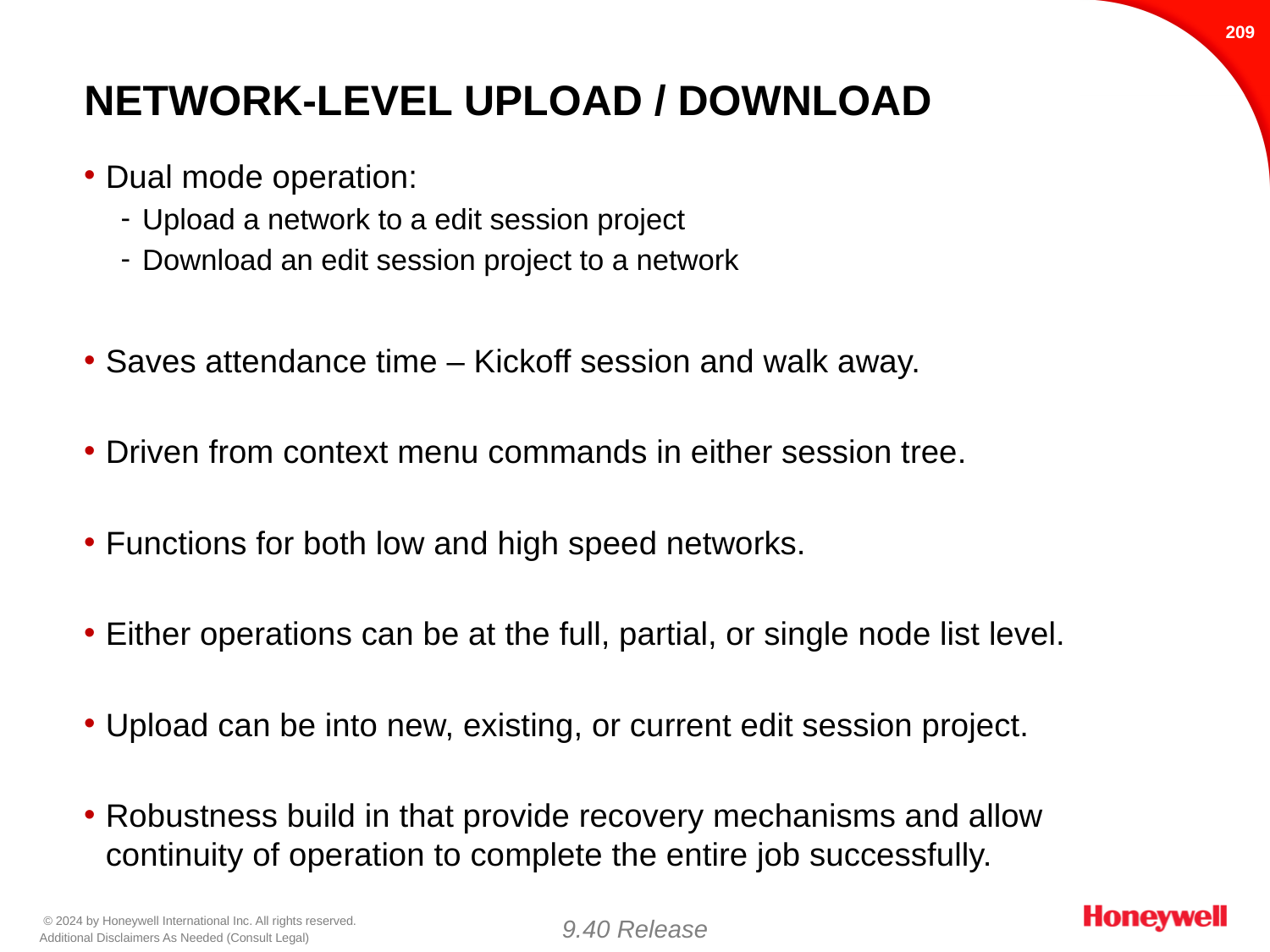

209
# Network-LEVEL UPLOAD / DOWNLOAD
Dual mode operation:
Upload a network to a edit session project
Download an edit session project to a network

Saves attendance time – Kickoff session and walk away.

Driven from context menu commands in either session tree.

Functions for both low and high speed networks.

Either operations can be at the full, partial, or single node list level.

Upload can be into new, existing, or current edit session project.

Robustness build in that provide recovery mechanisms and allow continuity of operation to complete the entire job successfully.

9.40 Release